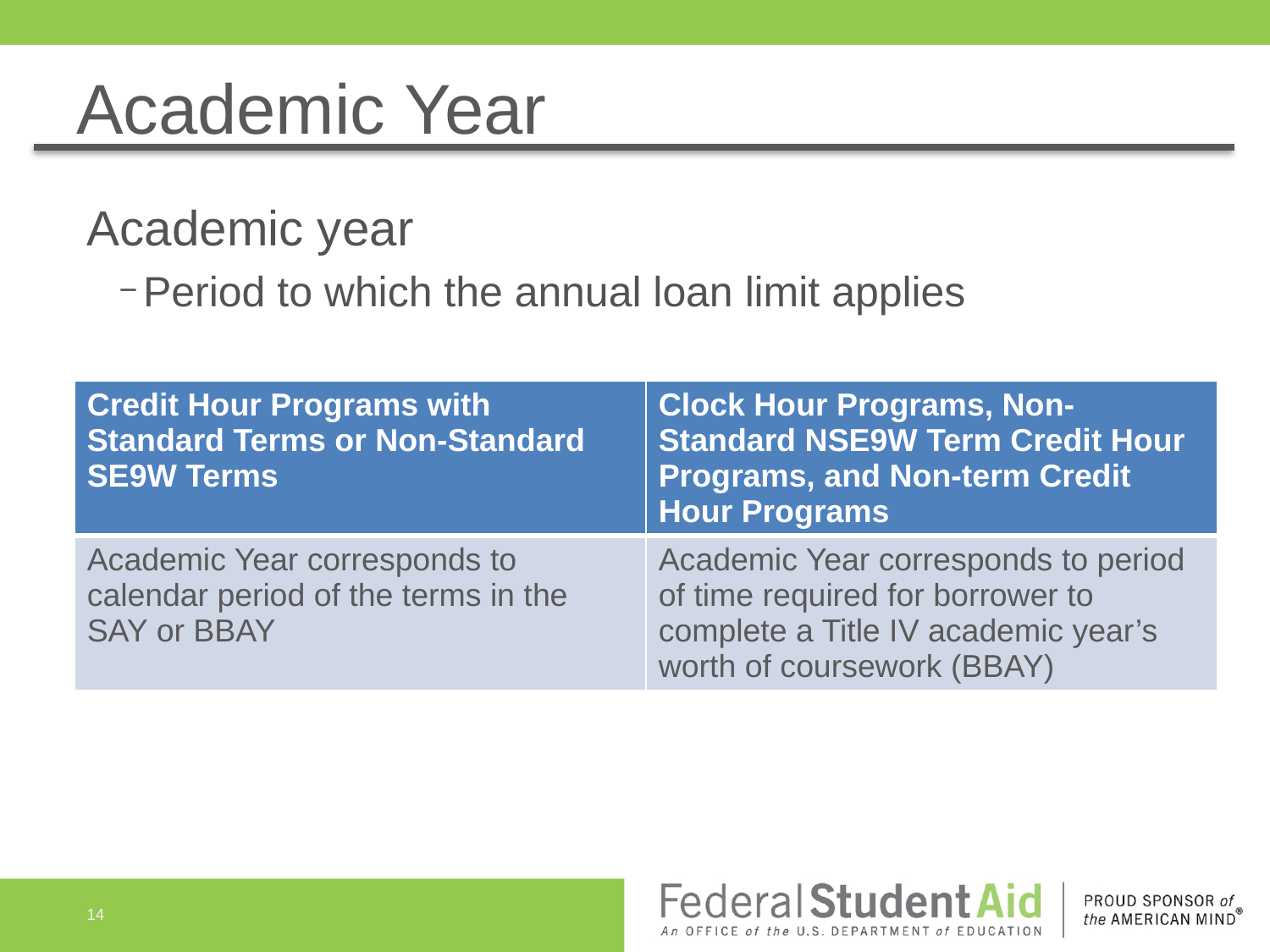

# Academic Year
Academic year
Period to which the annual loan limit applies
| Credit Hour Programs with Standard Terms or Non-Standard SE9W Terms | Clock Hour Programs, Non-Standard NSE9W Term Credit Hour Programs, and Non-term Credit Hour Programs |
| --- | --- |
| Academic Year corresponds to calendar period of the terms in the SAY or BBAY | Academic Year corresponds to period of time required for borrower to complete a Title IV academic year’s worth of coursework (BBAY) |
14